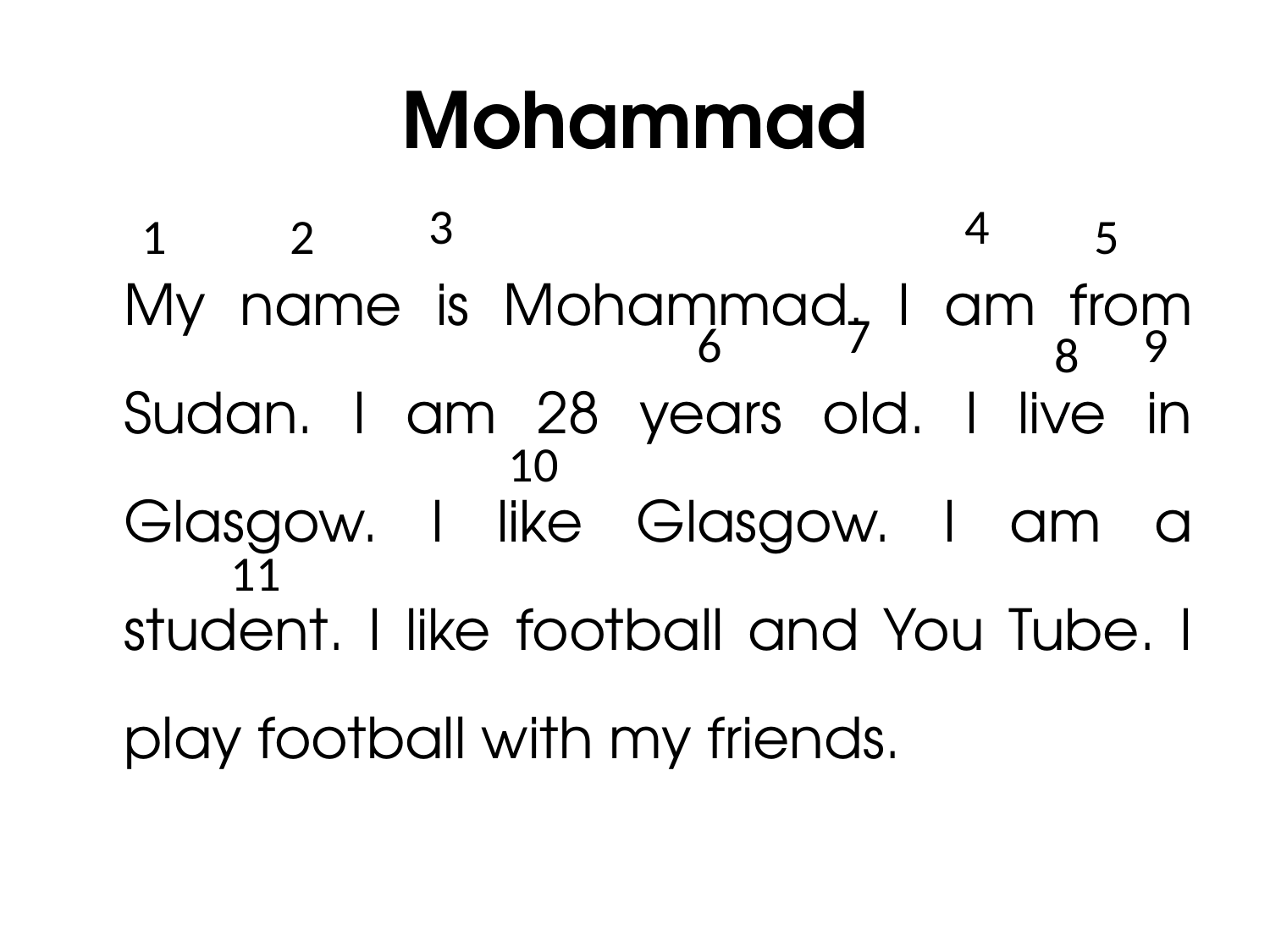

# Mohammad
3
4
1
2
5
	My name is Mohammad. I am from Sudan. I am 28 years old. I live in Glasgow. I like Glasgow. I am a student. I like football and You Tube. I play football with my friends.

7
6
9
8
10
11